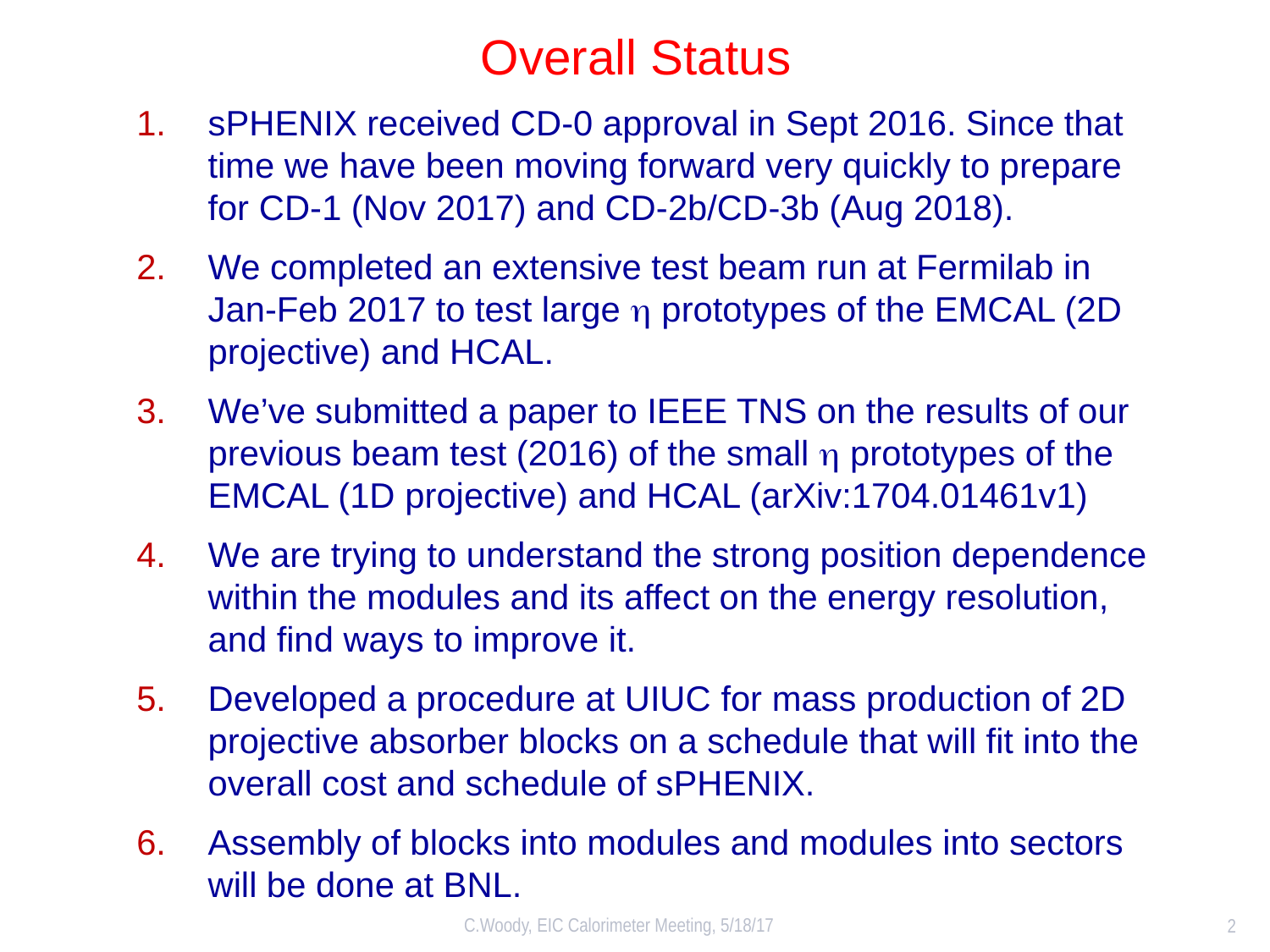

# Overall Status
sPHENIX received CD-0 approval in Sept 2016. Since that time we have been moving forward very quickly to prepare for CD-1 (Nov 2017) and CD-2b/CD-3b (Aug 2018).

We completed an extensive test beam run at Fermilab in Jan-Feb 2017 to test large η prototypes of the EMCAL (2D projective) and HCAL.

We’ve submitted a paper to IEEE TNS on the results of our previous beam test (2016) of the small η prototypes of the EMCAL (1D projective) and HCAL (arXiv:1704.01461v1)

We are trying to understand the strong position dependence within the modules and its affect on the energy resolution, and find ways to improve it.

Developed a procedure at UIUC for mass production of 2D projective absorber blocks on a schedule that will fit into the overall cost and schedule of sPHENIX.

Assembly of blocks into modules and modules into sectors will be done at BNL.
C.Woody, EIC Calorimeter Meeting, 5/18/17
2